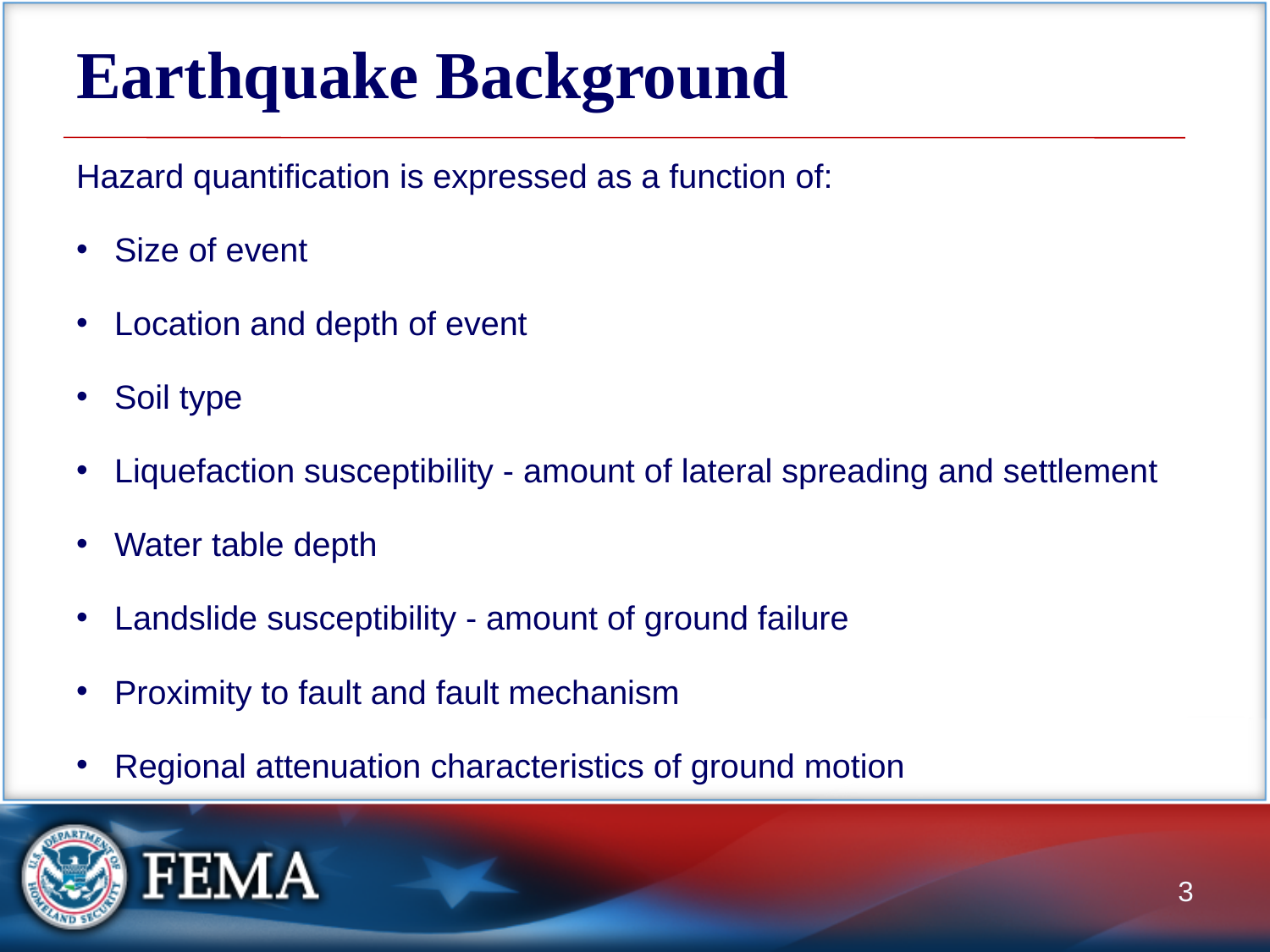

# Earthquake Background
Hazard quantification is expressed as a function of:
Size of event
Location and depth of event
Soil type
Liquefaction susceptibility - amount of lateral spreading and settlement
Water table depth
Landslide susceptibility - amount of ground failure
Proximity to fault and fault mechanism
Regional attenuation characteristics of ground motion

3